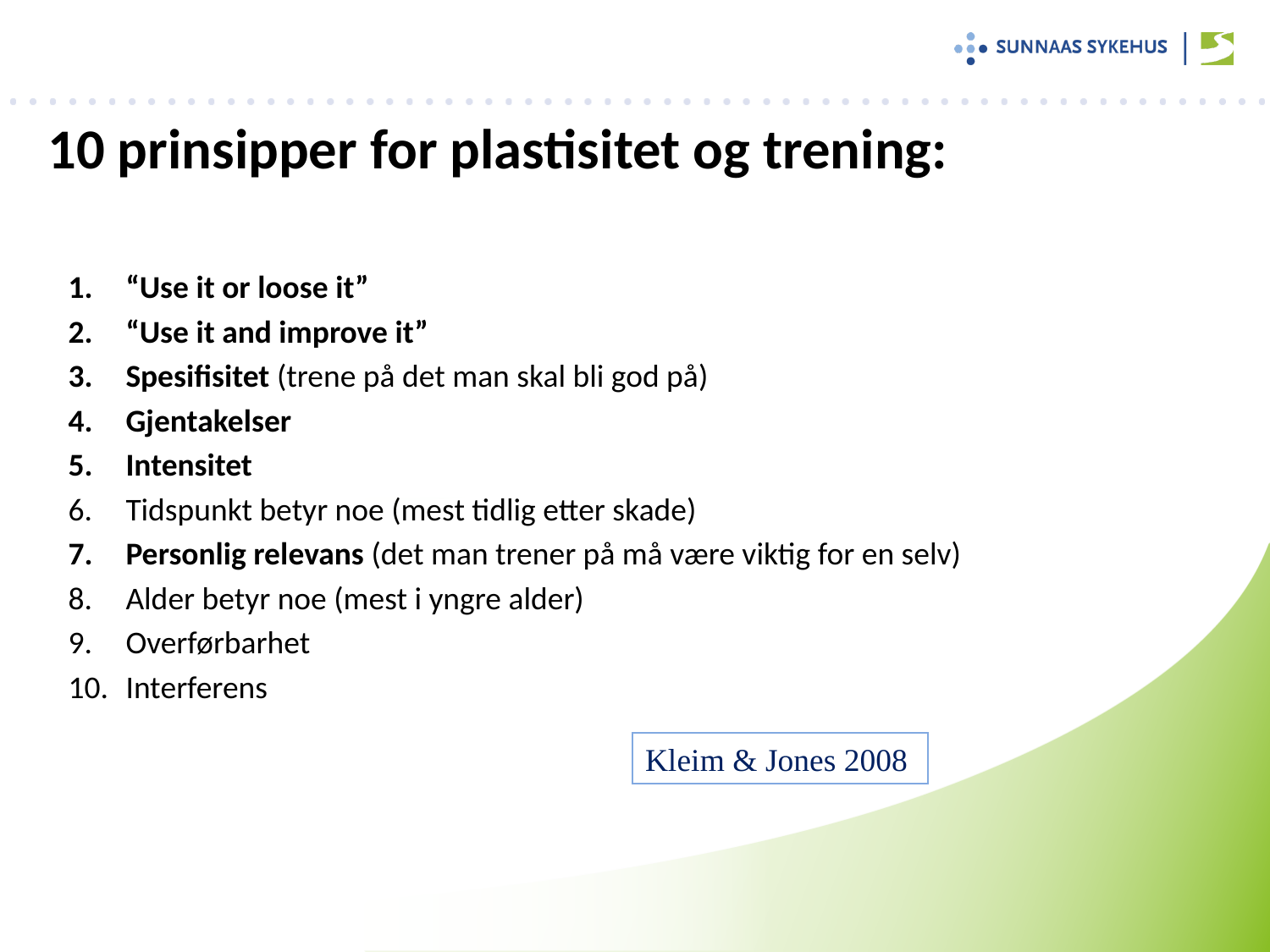

# 10 prinsipper for plastisitet og trening:

“Use it or loose it”
“Use it and improve it”
Spesifisitet (trene på det man skal bli god på)
Gjentakelser
Intensitet
Tidspunkt betyr noe (mest tidlig etter skade)
Personlig relevans (det man trener på må være viktig for en selv)
Alder betyr noe (mest i yngre alder)
Overførbarhet
Interferens
Kleim & Jones 2008